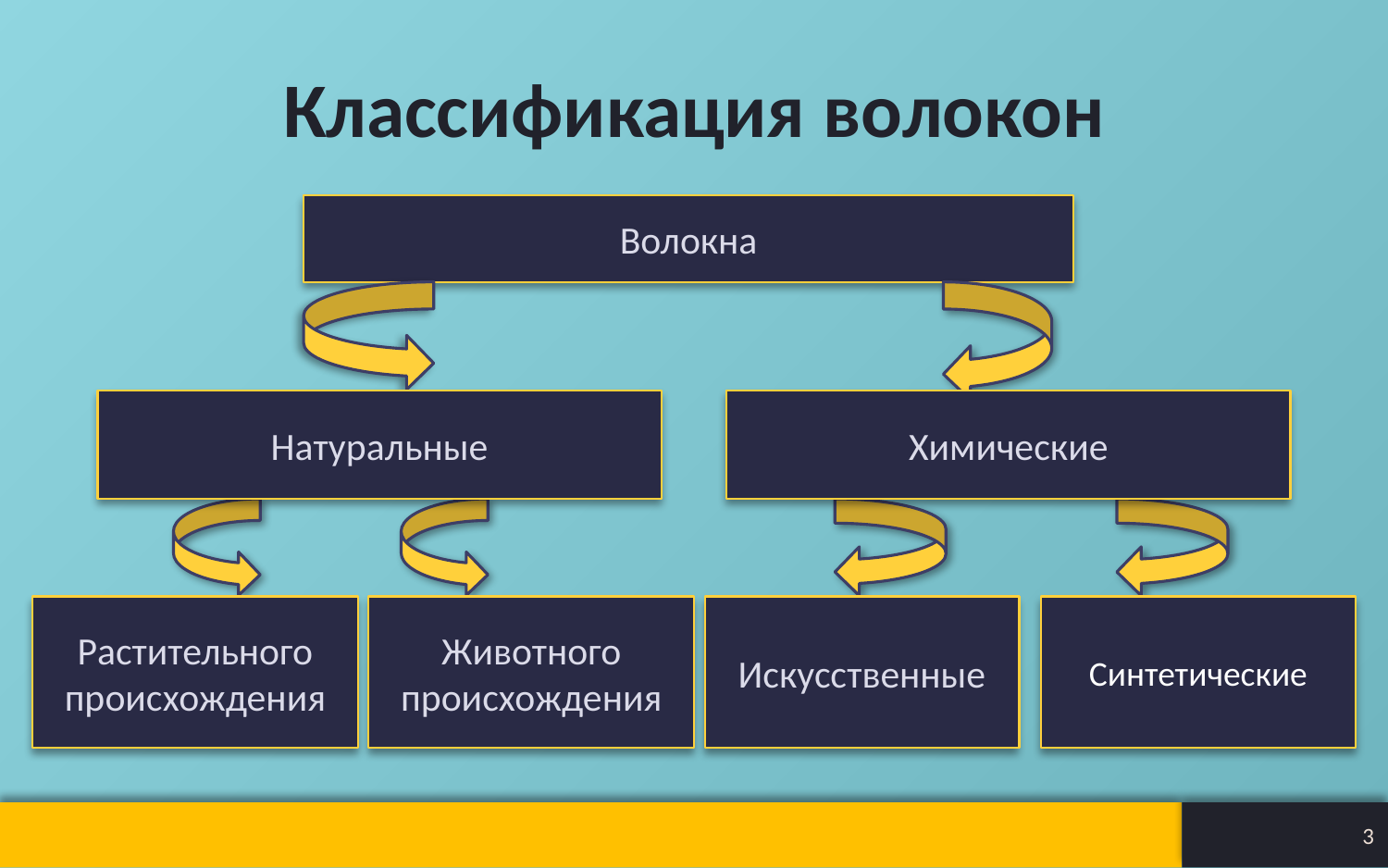

# Классификация волокон
Волокна

Натуральные
Химические

Растительного происхождения
Животного происхождения
Искусственные
Синтетические
3